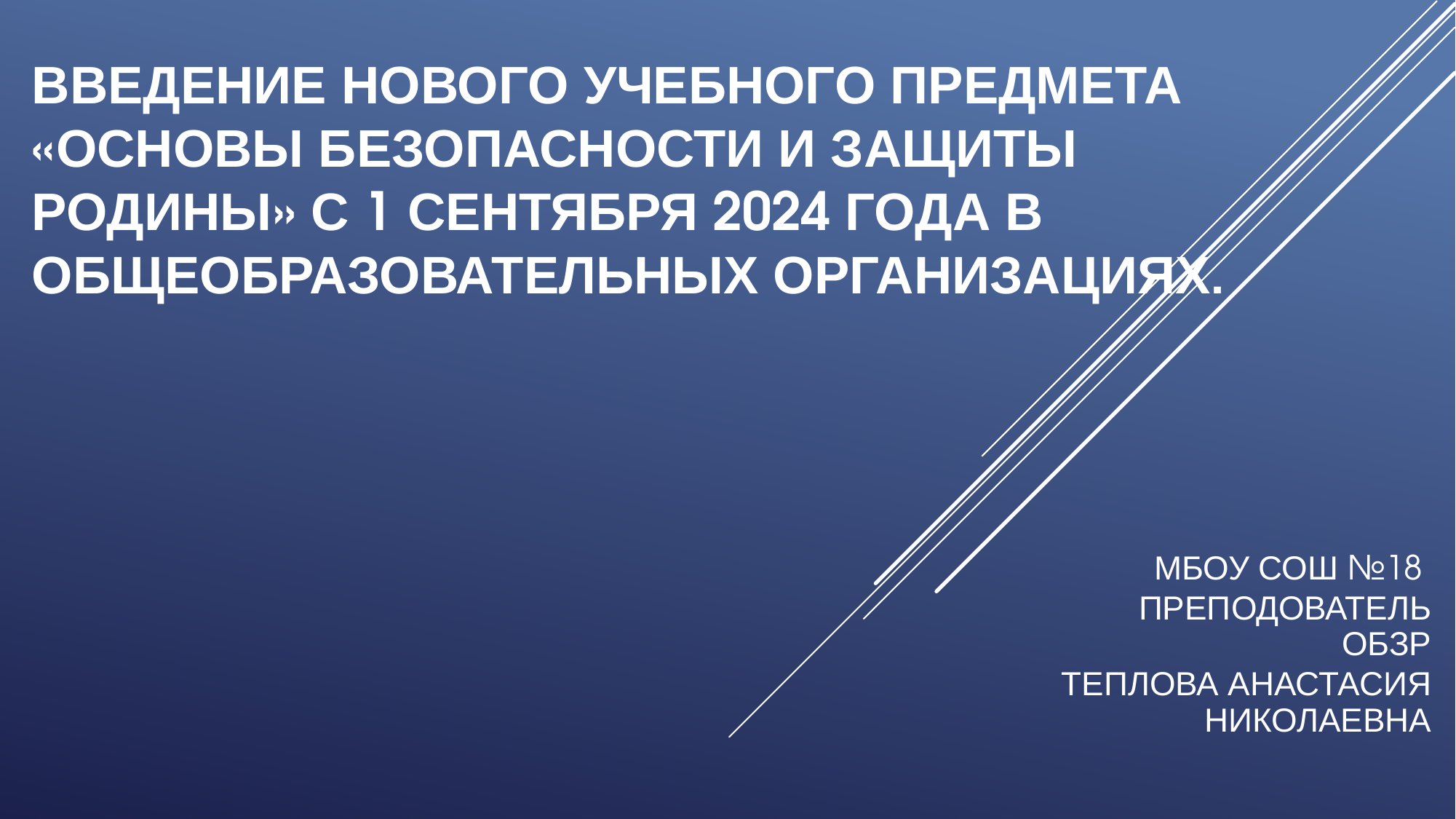

# ВВЕДЕНИЕ НОВОГО УЧЕБНОГО ПРЕДМЕТА «оСНОВЫ БЕЗОПАСНОСТИ И ЗАЩИТЫ рОДИНЫ» С 1 СЕНТЯБРЯ 2024 ГОДА В ОБЩЕОБРАЗОВАТЕЛЬНЫХ ОРГАНИЗАЦИЯХ.
                                                       МБОУ СОШ №18
                                      ПРЕПОДОВАТЕЛЬ ОБЗР
        ТЕПЛОВА АНАСТАСИЯ НИКОЛАЕВНА